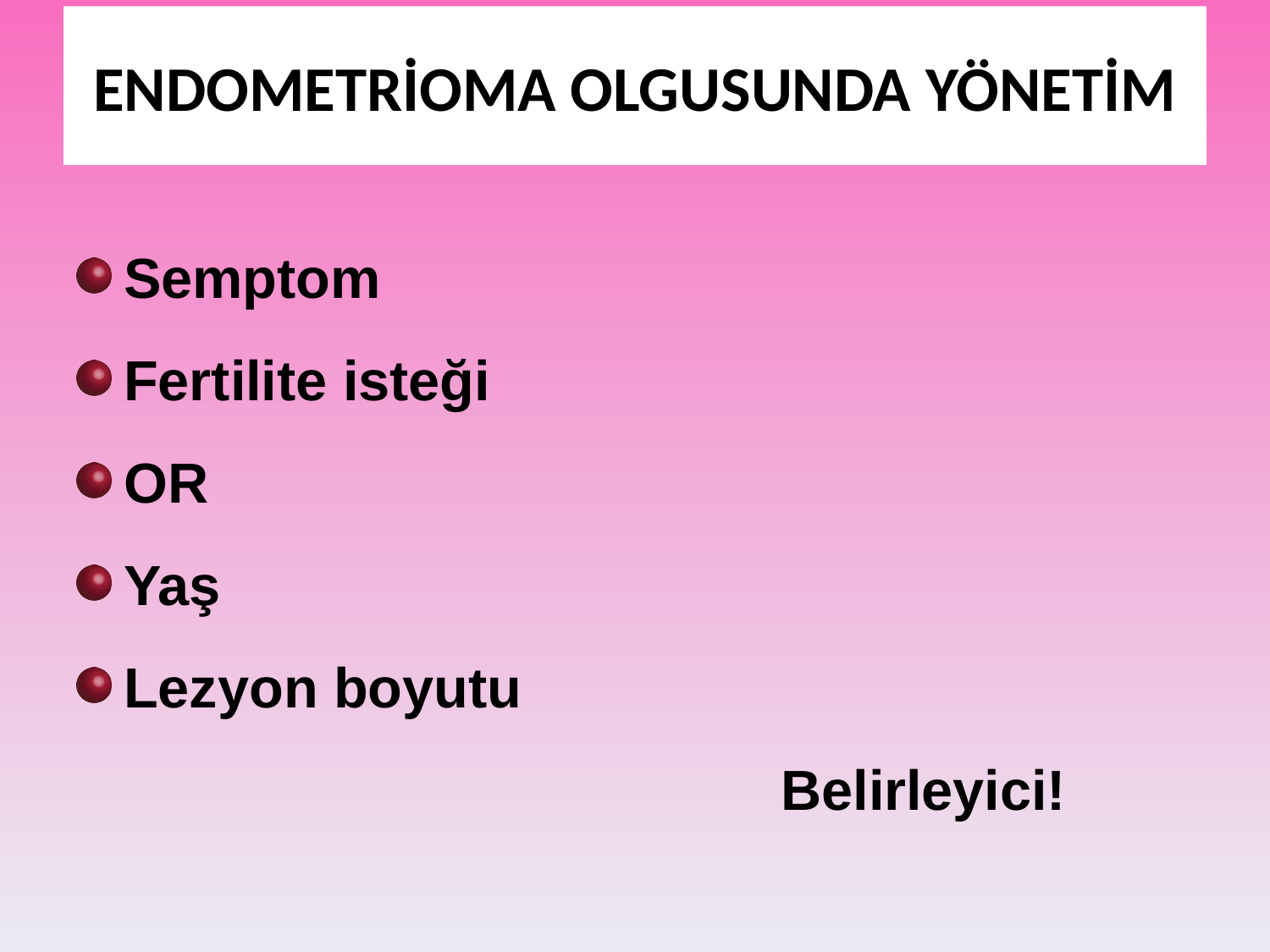

# ENDOMETRİOMA OLGUSUNDA YÖNETİM
Semptom
Fertilite isteği
OR
Yaş
Lezyon boyutu
                                             Belirleyici!